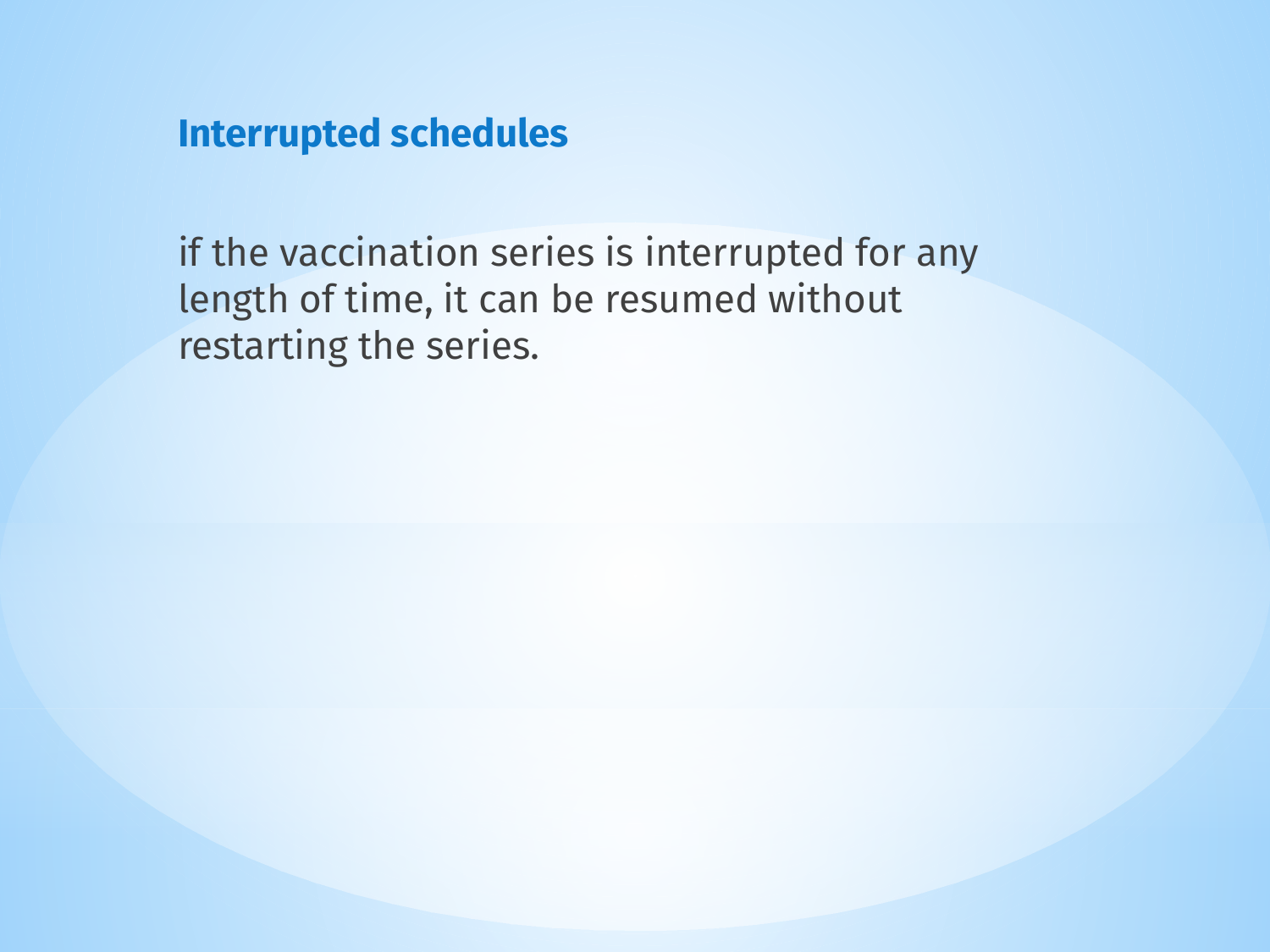

Interrupted schedules

if the vaccination series is interrupted for any length of time, it can be resumed without restarting the series.
#